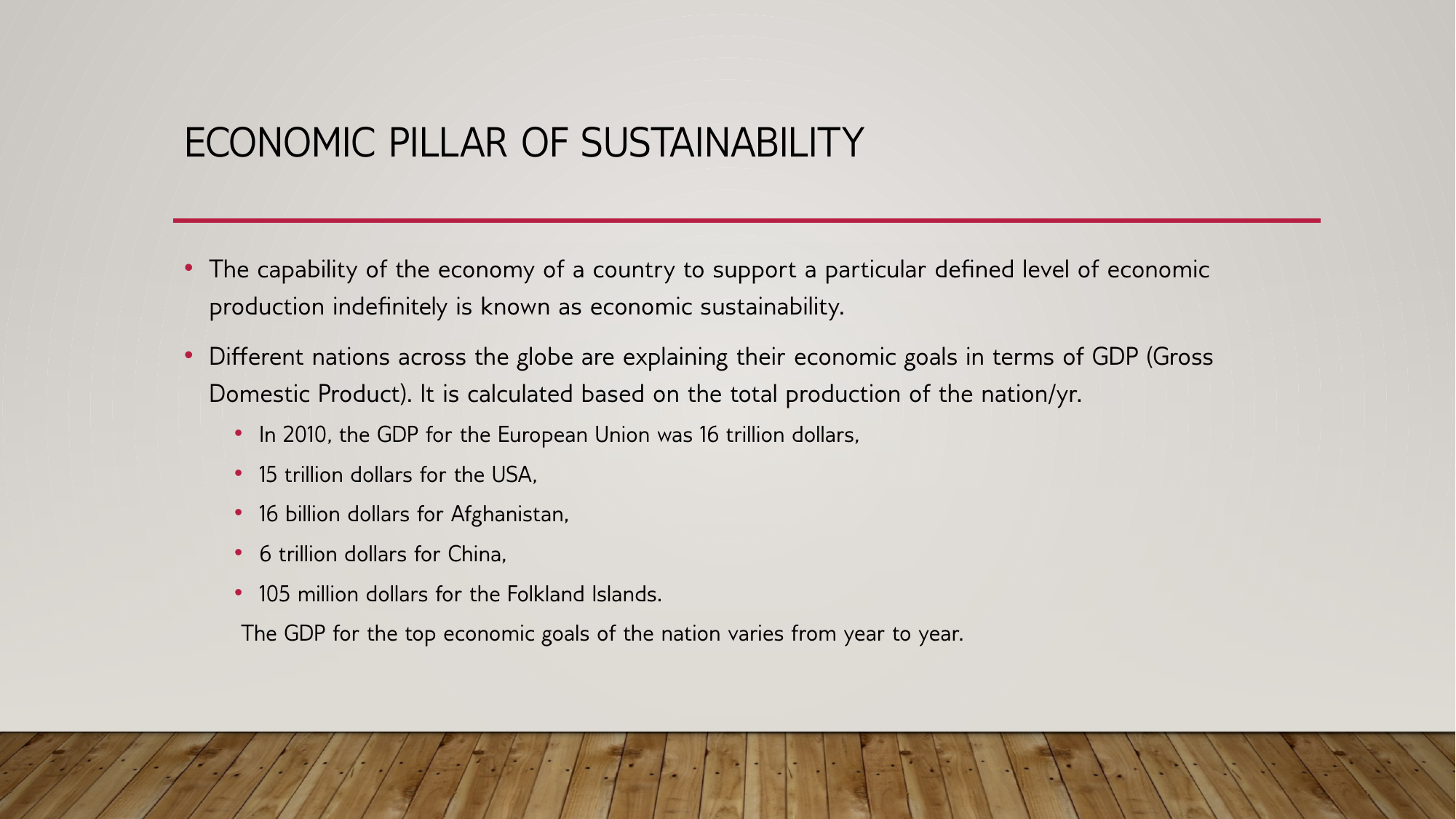

# Economic pillar of Sustainability
The capability of the economy of a country to support a particular defined level of economic production indefinitely is known as economic sustainability.
Different nations across the globe are explaining their economic goals in terms of GDP (Gross Domestic Product). It is calculated based on the total production of the nation/yr.
In 2010, the GDP for the European Union was 16 trillion dollars,
15 trillion dollars for the USA,
16 billion dollars for Afghanistan,
6 trillion dollars for China,
105 million dollars for the Folkland Islands.
 The GDP for the top economic goals of the nation varies from year to year.